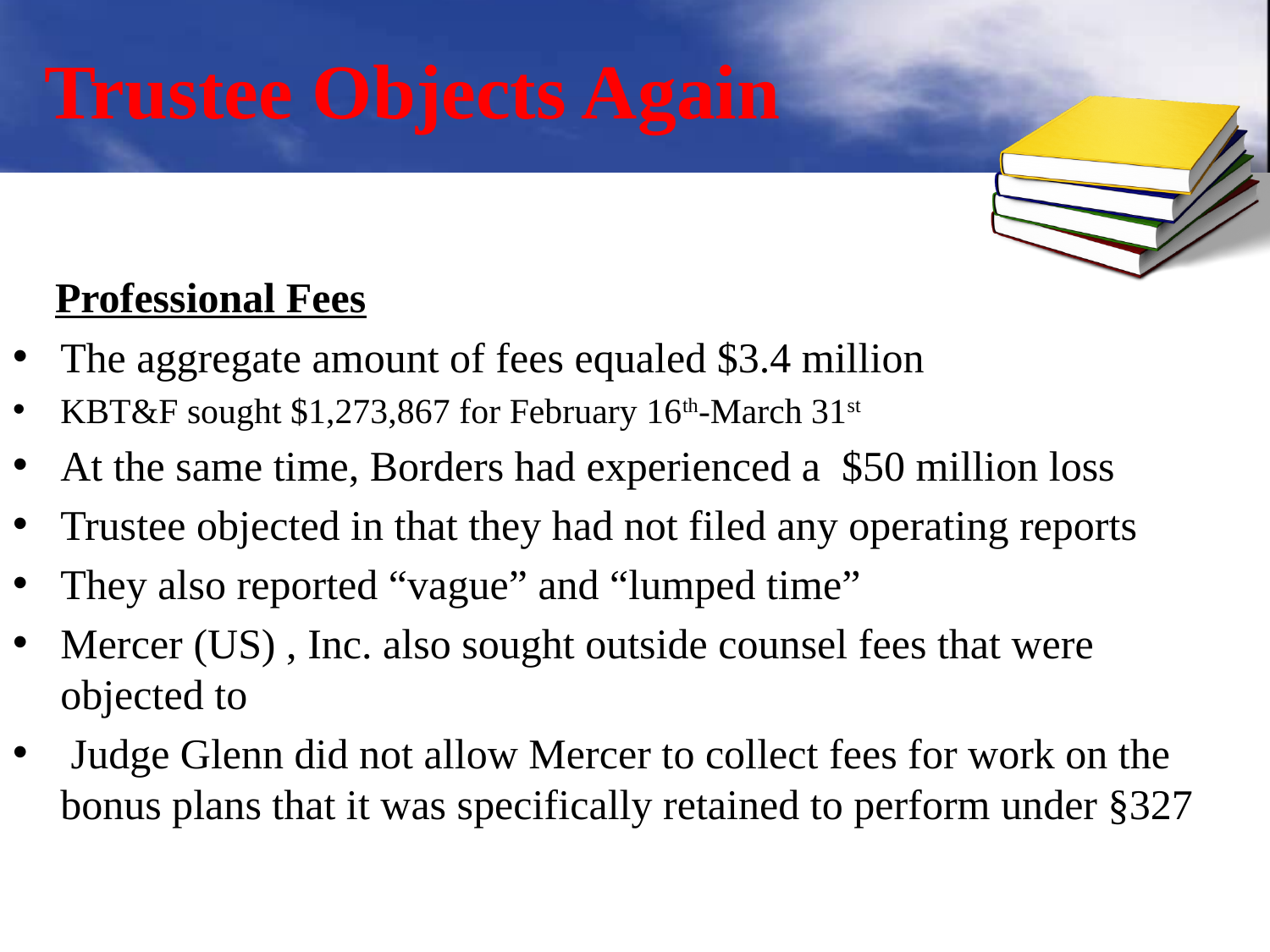

# Trustee Objects Again
    Professional Fees
The aggregate amount of fees equaled $3.4 million
KBT&F sought $1,273,867 for February 16th-March 31st
At the same time, Borders had experienced a  $50 million loss
Trustee objected in that they had not filed any operating reports
They also reported “vague” and “lumped time”
Mercer (US) , Inc. also sought outside counsel fees that were objected to
 Judge Glenn did not allow Mercer to collect fees for work on the bonus plans that it was specifically retained to perform under §327